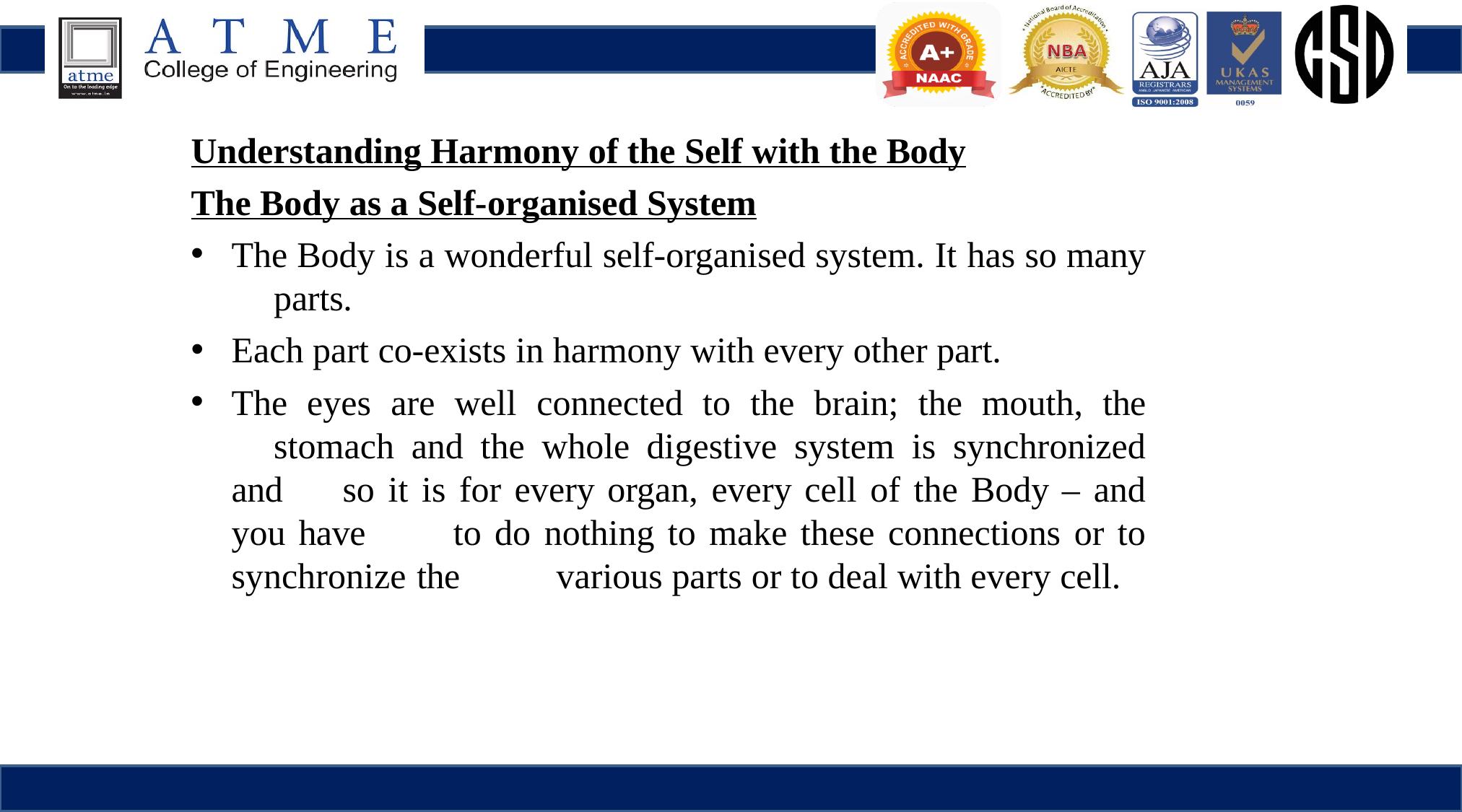

Understanding Harmony of the Self with the Body
The Body as a Self-organised System
The Body is a wonderful self-organised system. It has so many 	parts.
Each part co-exists in harmony with every other part.
The  eyes  are  well  connected  to  the  brain;  the  mouth,  the 	stomach and the whole digestive system is synchronized and 	so it is for every organ, every cell of the Body – and you have 	to do nothing to make these connections or to synchronize the 	various parts or to deal with every cell.